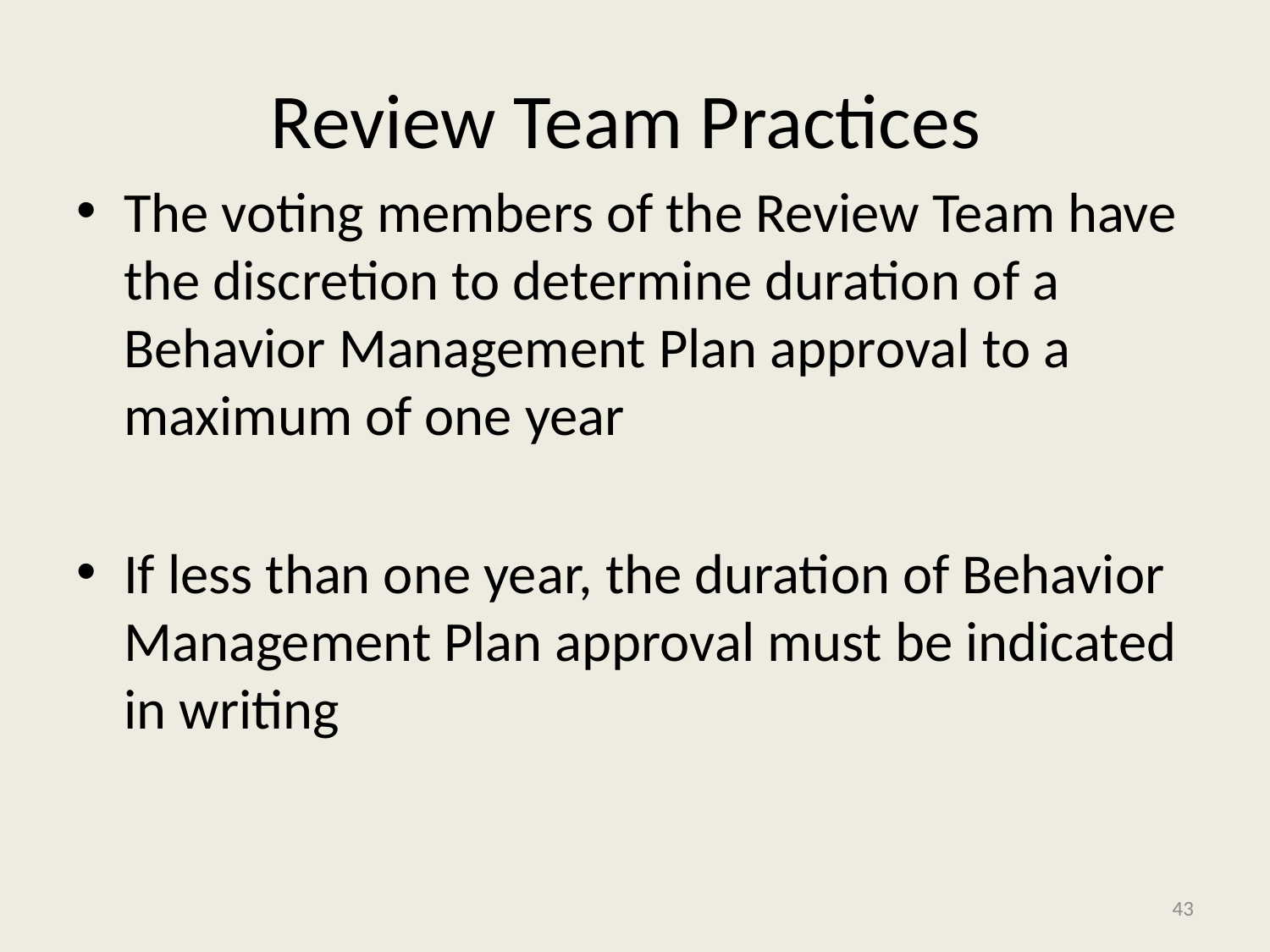

# Review Team Practices
The voting members of the Review Team have the discretion to determine duration of a Behavior Management Plan approval to a maximum of one year

If less than one year, the duration of Behavior Management Plan approval must be indicated in writing

43